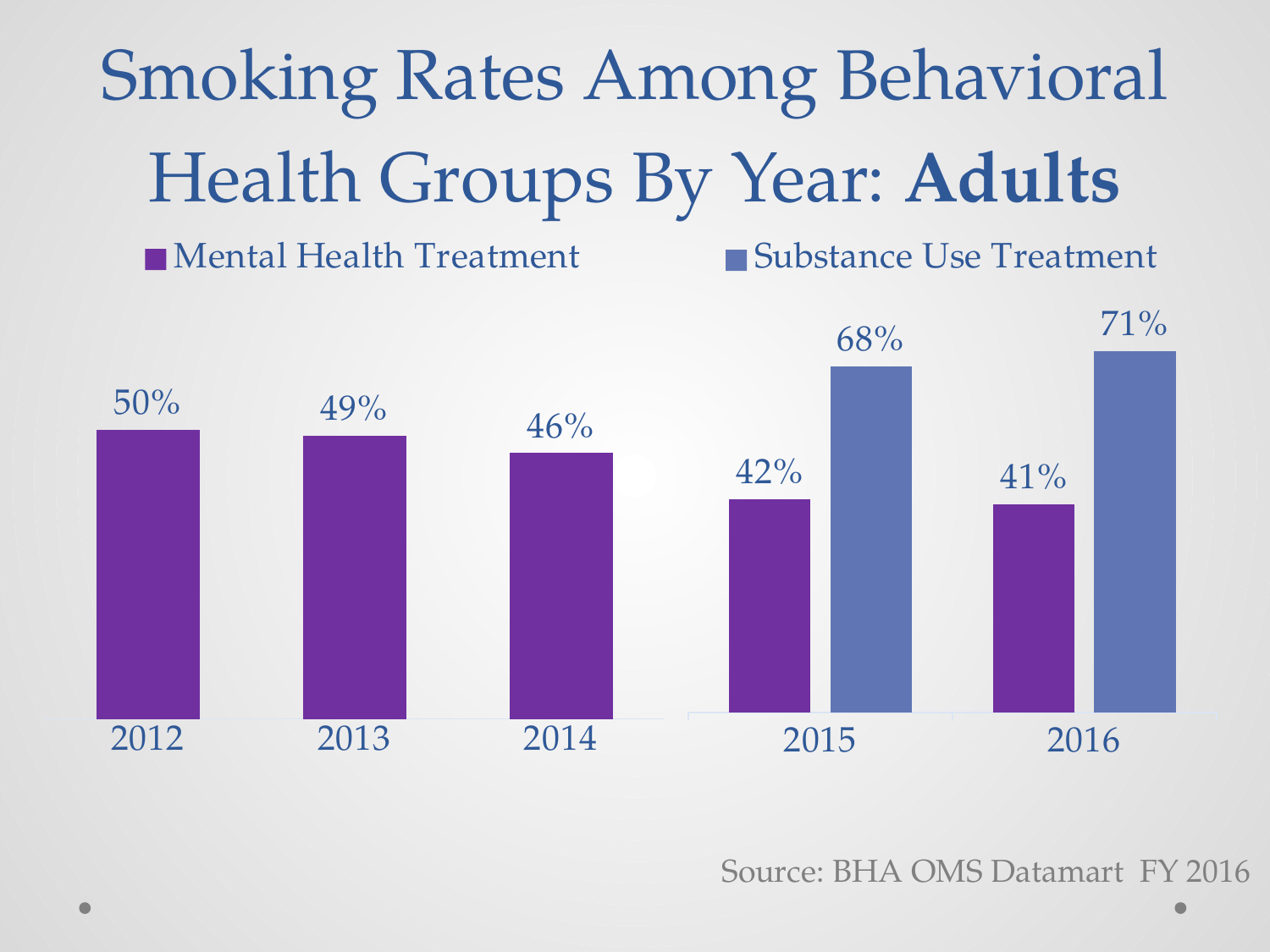

# Smoking Rates Among Behavioral Health Groups By Year: Adults

### Chart

| Category | Mental Health Treatment |
|---|---|
| 2012 | 0.5 |
| 2013 | 0.49 |
| 2014 | 0.46 |

### Chart

| Category | Mental Health Treatment | Substance Use Treatment |
|---|---|---|
| 2015 | 0.42 | 0.68 |
| 2016 | 0.41 | 0.71 |
Source: BHA OMS Datamart  FY 2016